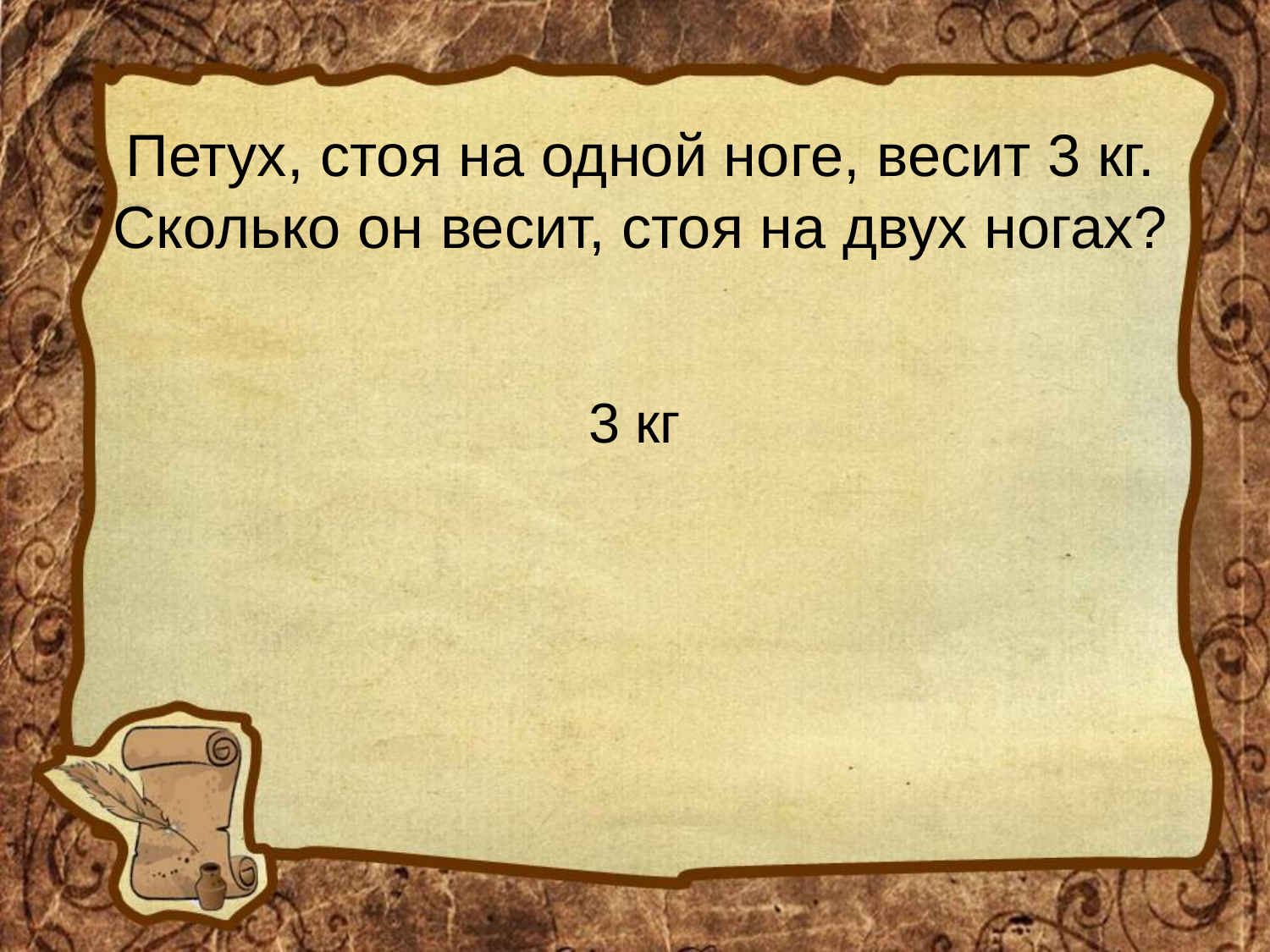

# Петух, стоя на одной ноге, весит 3 кг. Сколько он весит, стоя на двух ногах?

3 кг